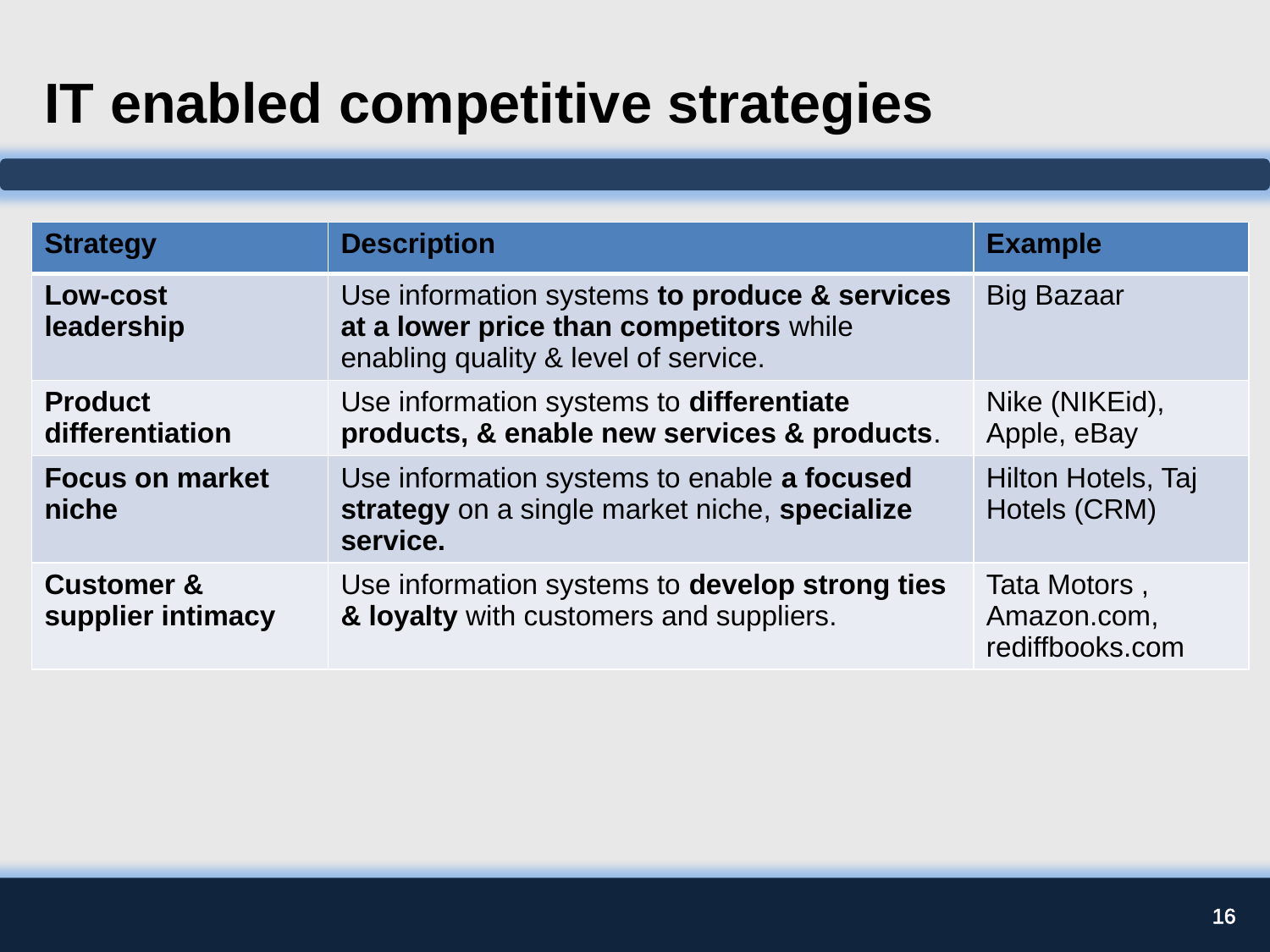

# IT enabled competitive strategies
| Strategy | Description | Example |
| --- | --- | --- |
| Low-cost leadership | Use information systems to produce & services at a lower price than competitors while enabling quality & level of service. | Big Bazaar |
| Product differentiation | Use information systems to differentiate products, & enable new services & products. | Nike (NIKEid), Apple, eBay |
| Focus on market niche | Use information systems to enable a focused strategy on a single market niche, specialize service. | Hilton Hotels, Taj Hotels (CRM) |
| Customer & supplier intimacy | Use information systems to develop strong ties & loyalty with customers and suppliers. | Tata Motors , Amazon.com, rediffbooks.com |
16